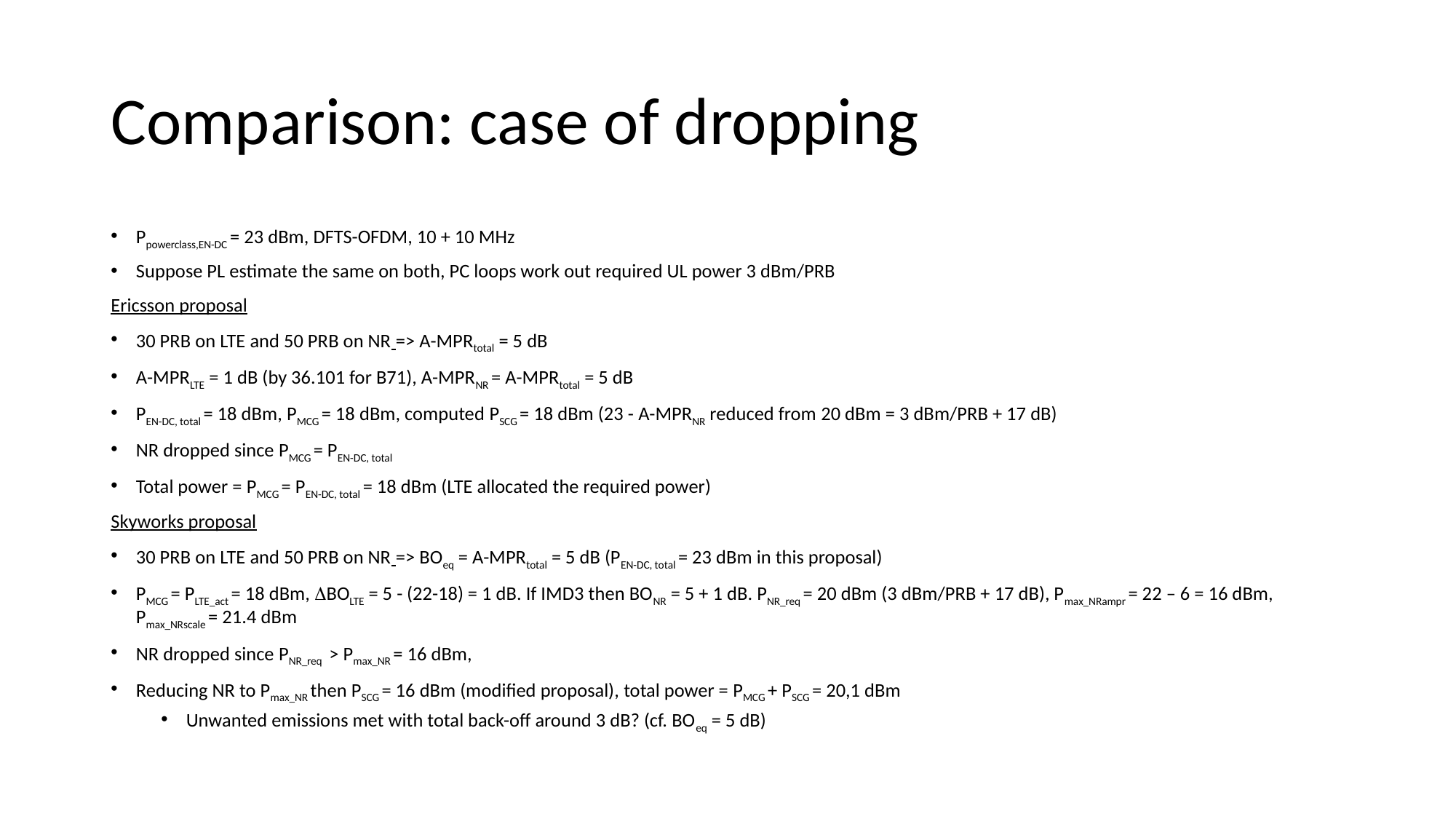

# Comparison: case of dropping
Ppowerclass,EN-DC = 23 dBm, DFTS-OFDM, 10 + 10 MHz
Suppose PL estimate the same on both, PC loops work out required UL power 3 dBm/PRB
Ericsson proposal
30 PRB on LTE and 50 PRB on NR => A-MPRtotal = 5 dB
A-MPRLTE = 1 dB (by 36.101 for B71), A-MPRNR = A-MPRtotal = 5 dB
PEN-DC, total = 18 dBm, PMCG = 18 dBm, computed PSCG = 18 dBm (23 - A-MPRNR reduced from 20 dBm = 3 dBm/PRB + 17 dB)
NR dropped since PMCG = PEN-DC, total
Total power = PMCG = PEN-DC, total = 18 dBm (LTE allocated the required power)
Skyworks proposal
30 PRB on LTE and 50 PRB on NR => BOeq = A-MPRtotal = 5 dB (PEN-DC, total = 23 dBm in this proposal)
PMCG = PLTE_act = 18 dBm, ΔBOLTE = 5 - (22-18) = 1 dB. If IMD3 then BONR = 5 + 1 dB. PNR_req = 20 dBm (3 dBm/PRB + 17 dB), Pmax_NRampr = 22 – 6 = 16 dBm, Pmax_NRscale = 21.4 dBm
NR dropped since PNR_req  > Pmax_NR = 16 dBm,
Reducing NR to Pmax_NR then PSCG = 16 dBm (modified proposal), total power = PMCG + PSCG = 20,1 dBm
Unwanted emissions met with total back-off around 3 dB? (cf. BOeq = 5 dB)